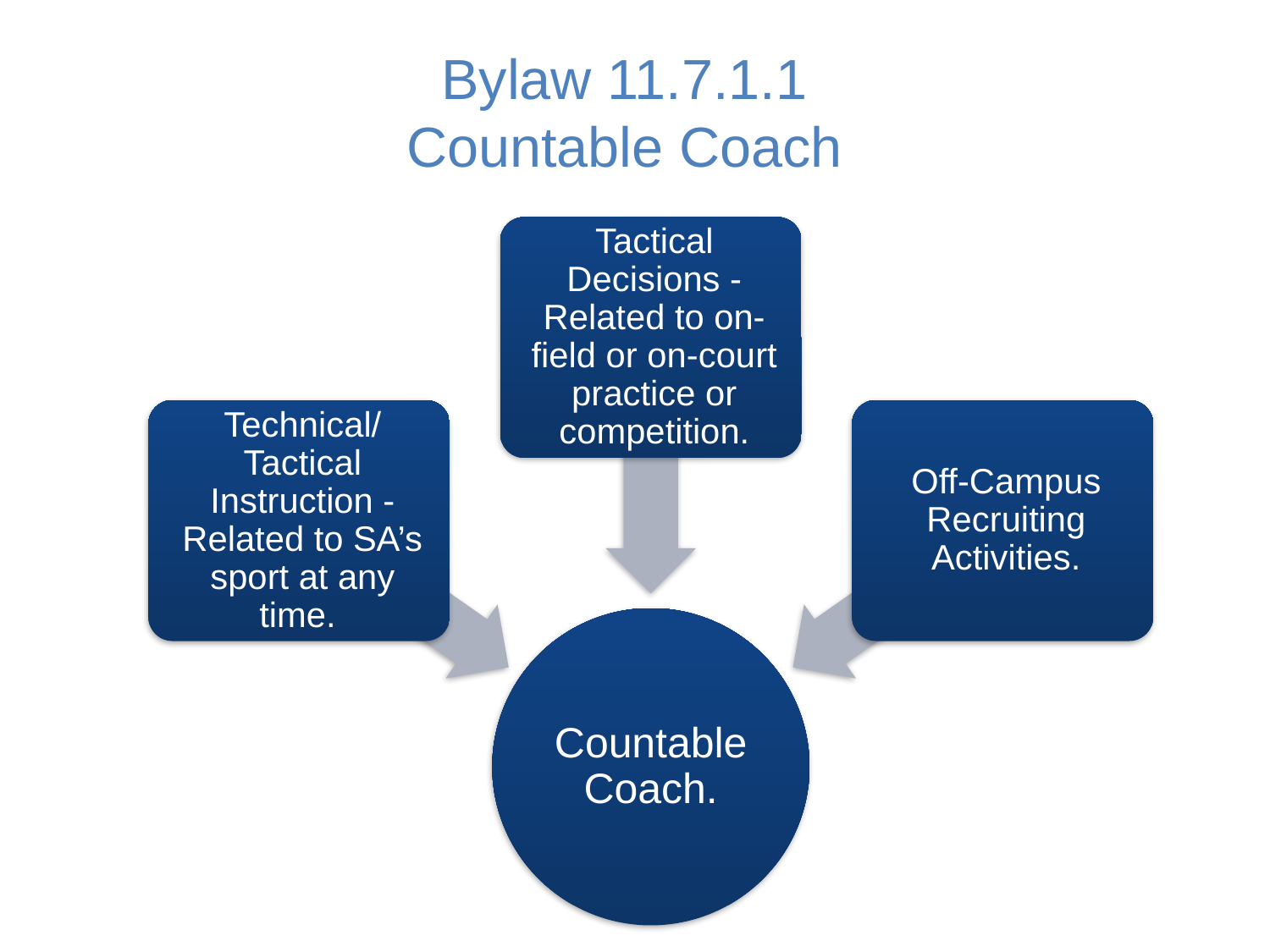

# Bylaw 11.7.1.1 Countable Coach
Countable Coach.
Technical/Tactical Instruction - Related to SA’s sport at any time.
Tactical Decisions - Related to on-field or on-court practice or competition.
Off-Campus Recruiting Activities.